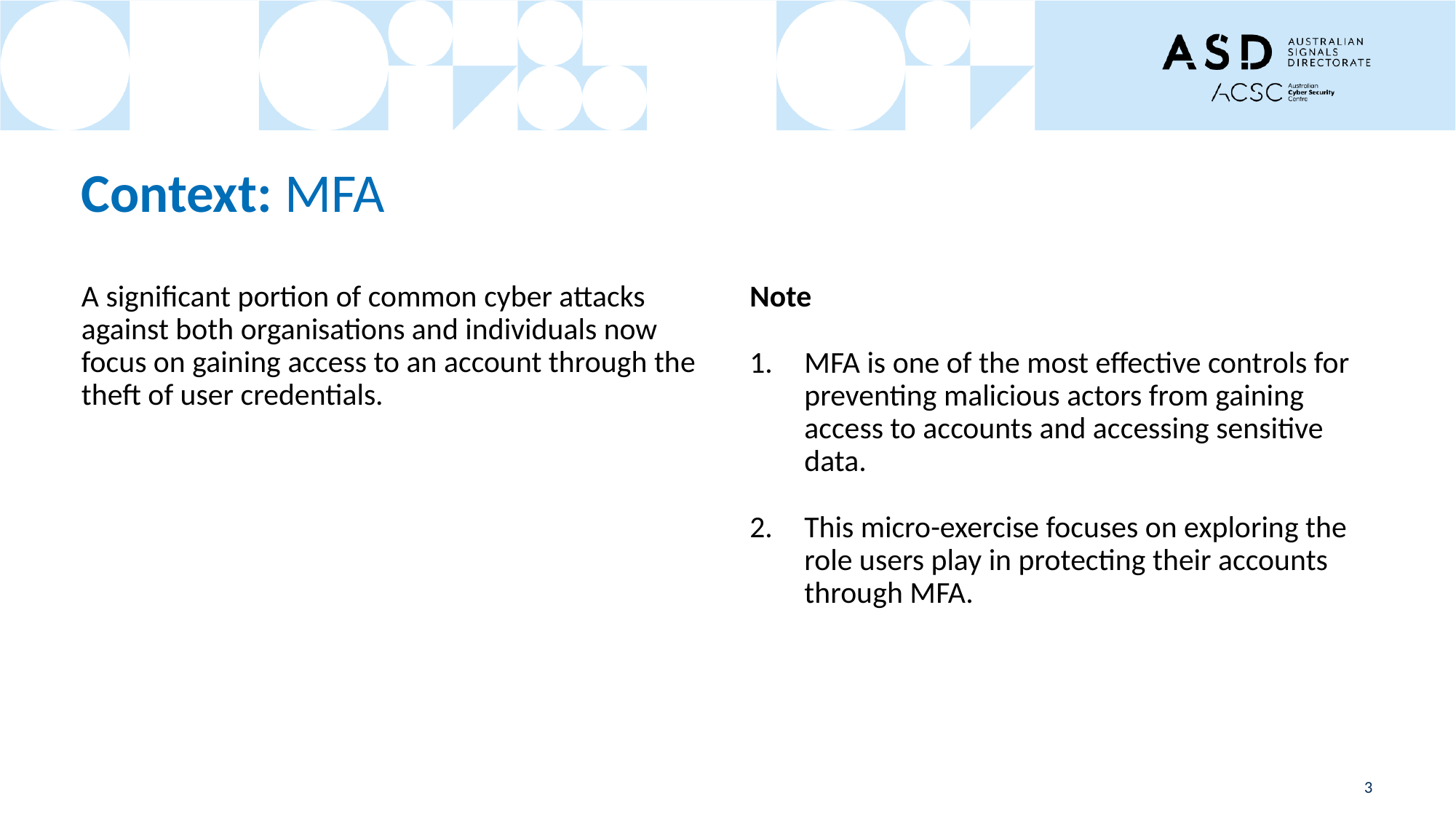

# Context: MFA
A significant portion of common cyber attacks against both organisations and individuals now focus on gaining access to an account through the theft of user credentials.
Note
MFA is one of the most effective controls for preventing malicious actors from gaining access to accounts and accessing sensitive data.
This micro-exercise focuses on exploring the role users play in protecting their accounts through MFA.

3